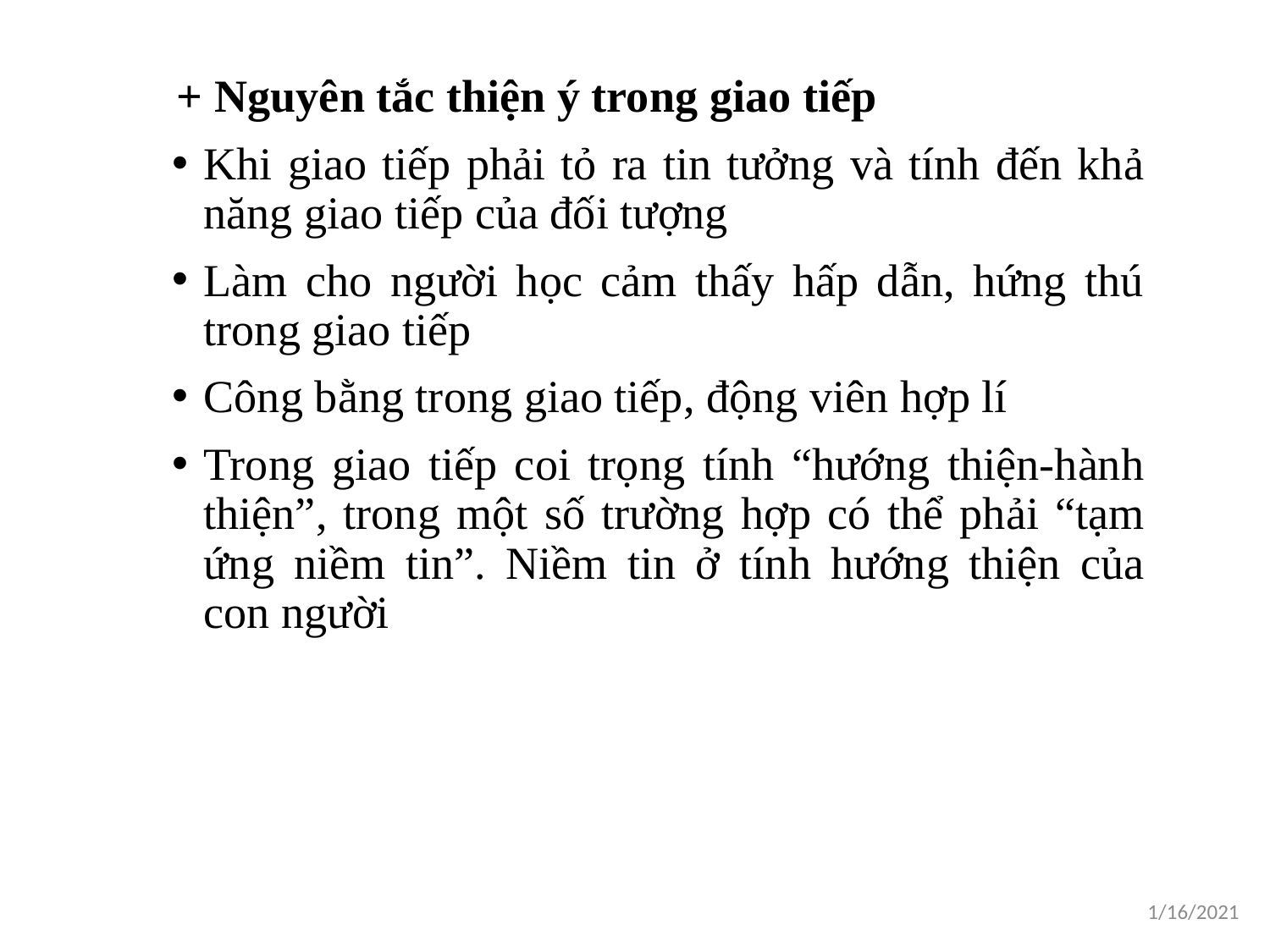

+ Nguyên tắc thiện ý trong giao tiếp
Khi giao tiếp phải tỏ ra tin tưởng và tính đến khả năng giao tiếp của đối tượng
Làm cho người học cảm thấy hấp dẫn, hứng thú trong giao tiếp
Công bằng trong giao tiếp, động viên hợp lí
Trong giao tiếp coi trọng tính “hướng thiện-hành thiện”, trong một số trường hợp có thể phải “tạm ứng niềm tin”. Niềm tin ở tính hướng thiện của con người

1/16/2021